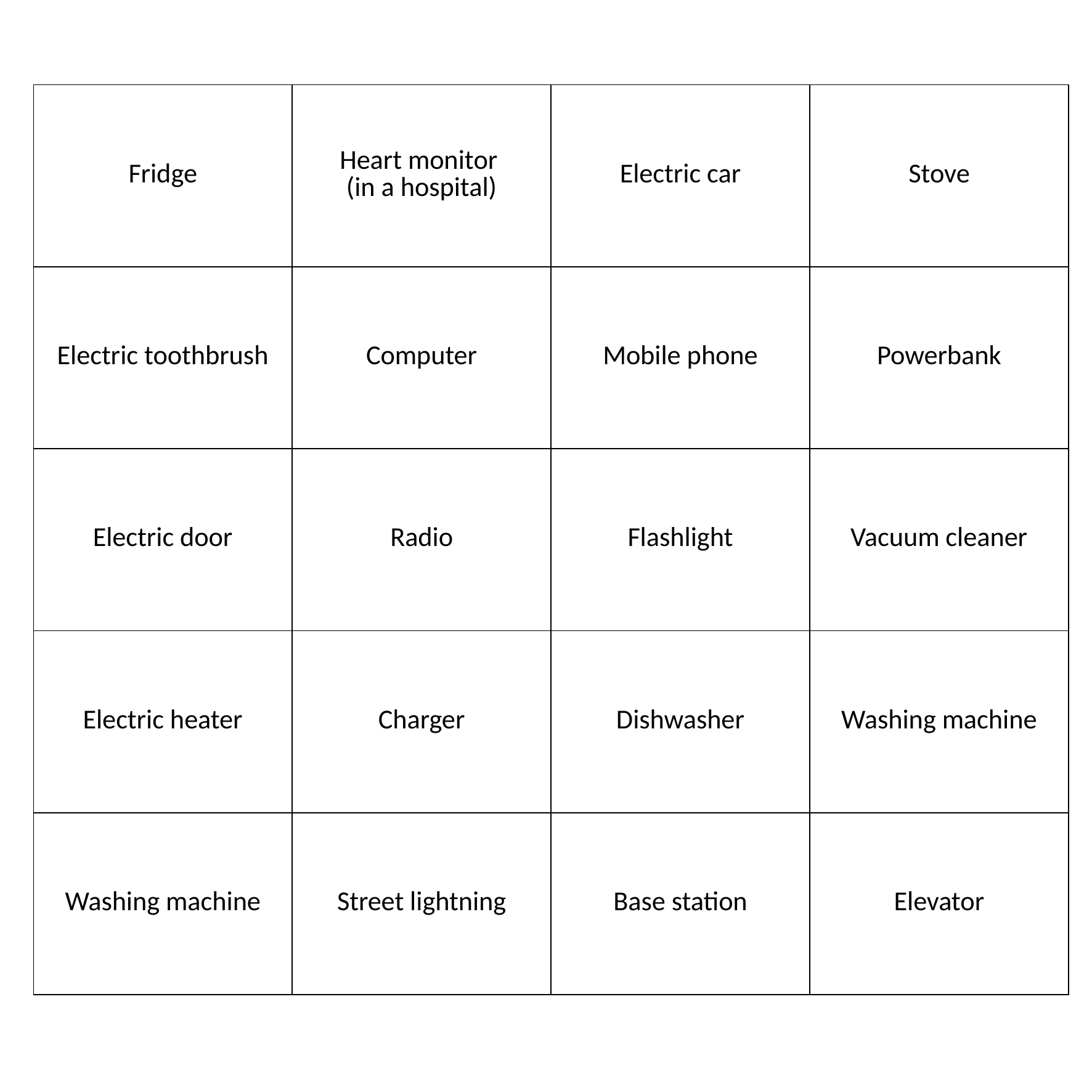

| Fridge | Heart monitor (in a hospital) | Electric car | Stove |
| --- | --- | --- | --- |
| Electric toothbrush | Computer | Mobile phone | Powerbank |
| Electric door | Radio | Flashlight | Vacuum cleaner |
| Electric heater | Charger | Dishwasher | Washing machine |
| Washing machine | Street lightning | Base station | Elevator |